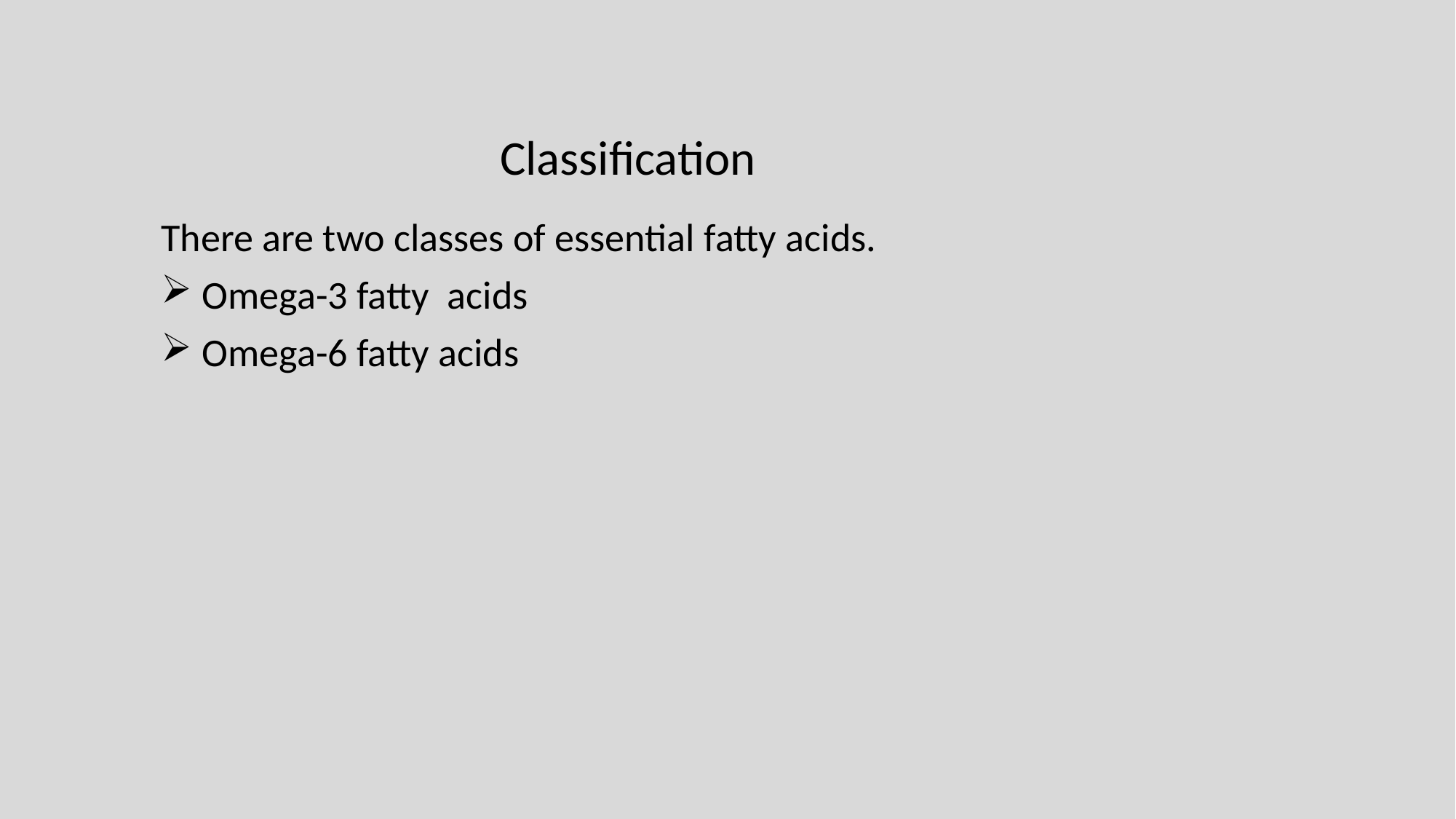

# Classification
There are two classes of essential fatty acids.
Omega-3 fatty  acids
Omega-6 fatty acids